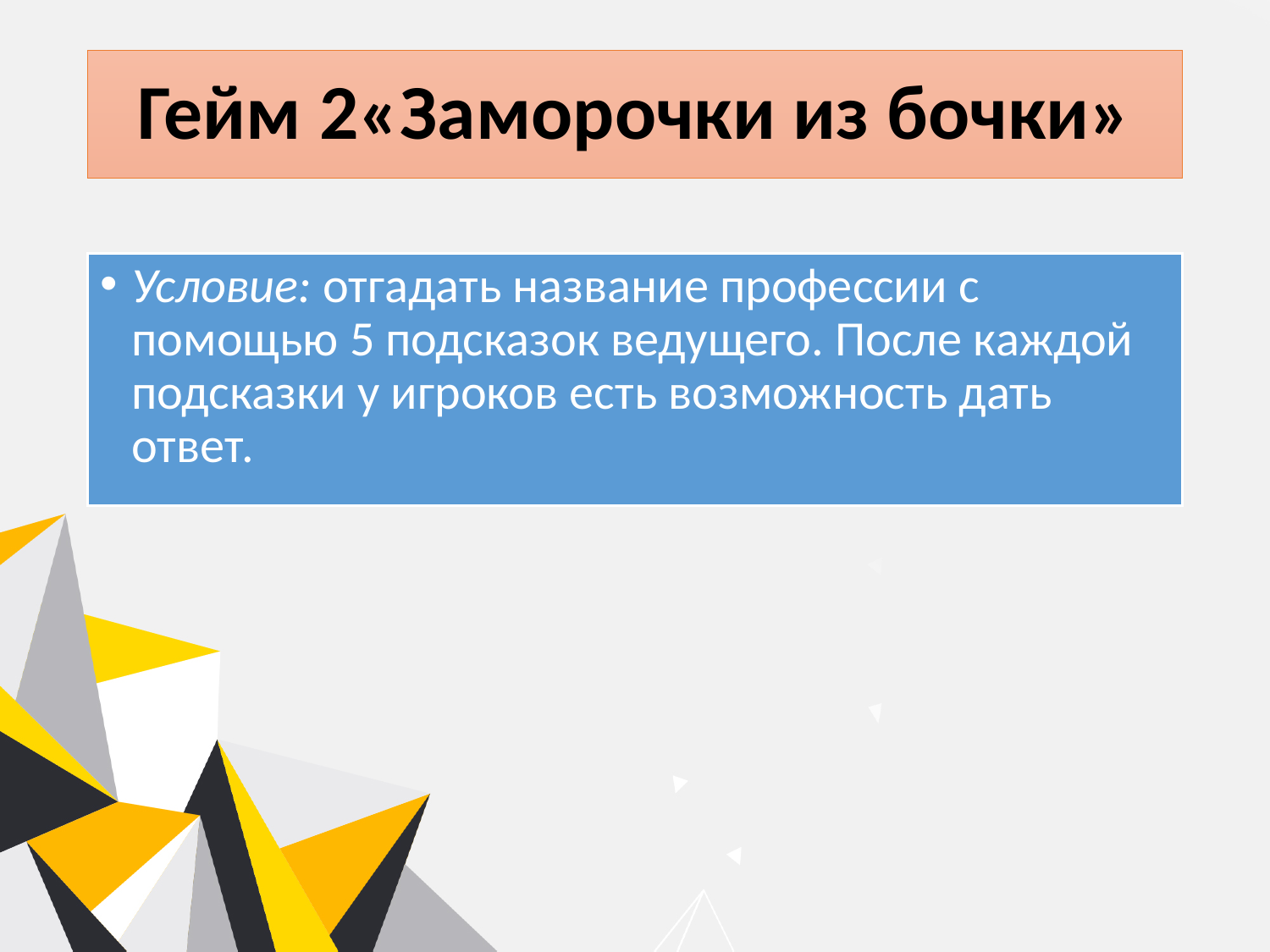

# Гейм 2«Заморочки из бочки»
Условие: отгадать название профессии с помощью 5 подсказок ведущего. После каждой подсказки у игроков есть возможность дать ответ.